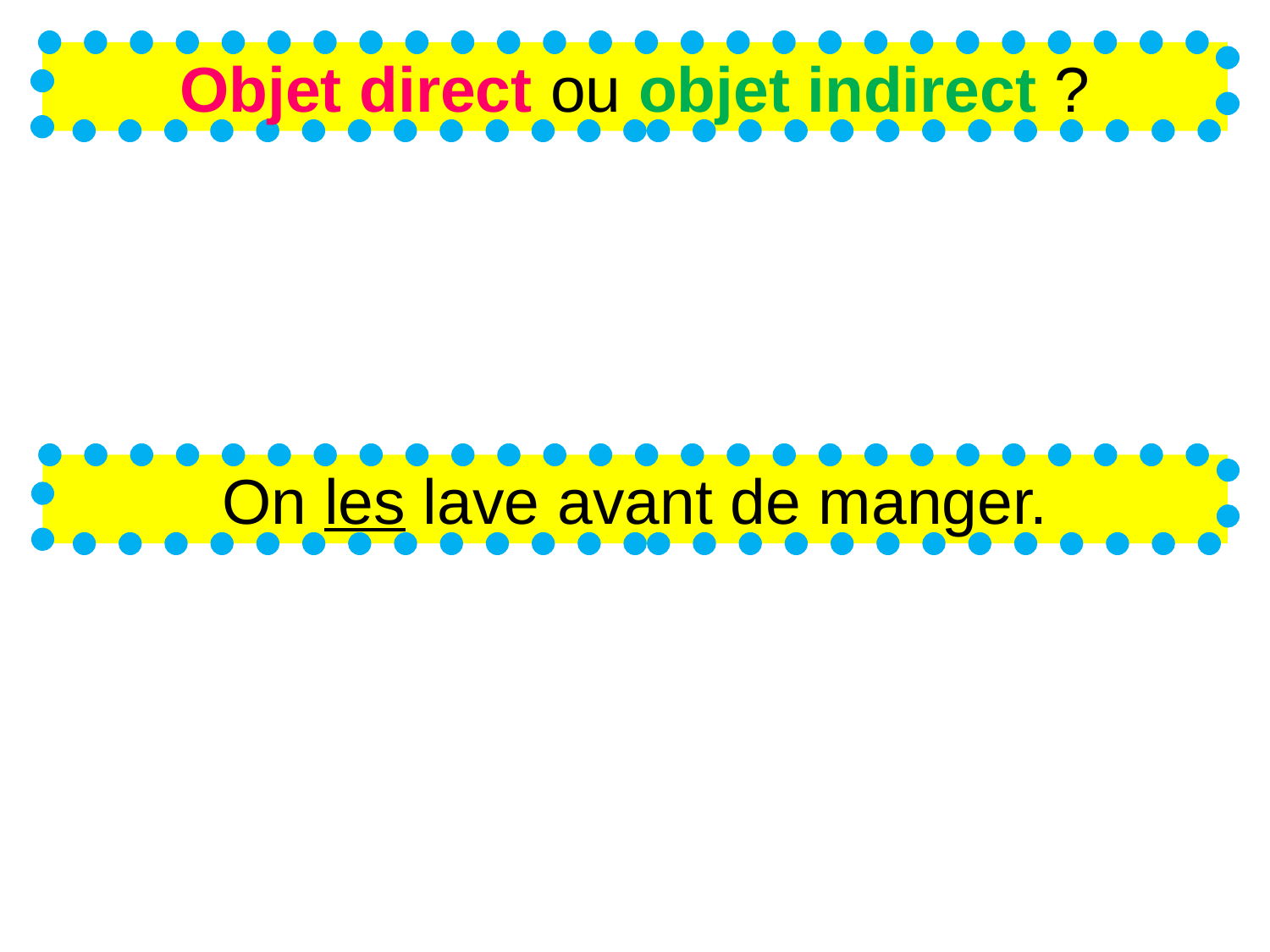

Objet direct ou objet indirect ?
On les lave avant de manger.